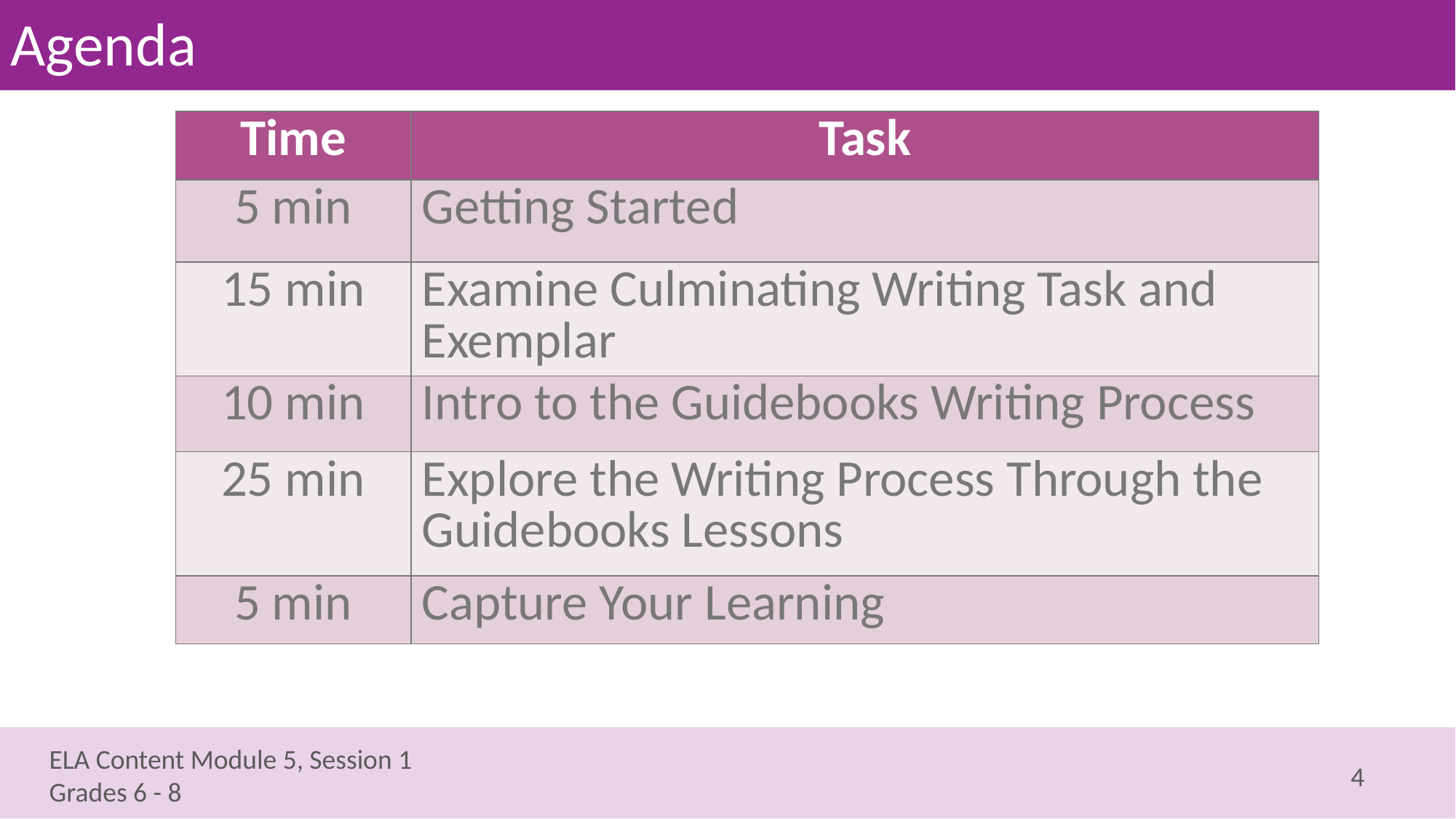

# Agenda
| Time | Task |
| --- | --- |
| 5 min | Getting Started |
| 15 min | Examine Culminating Writing Task and Exemplar |
| 10 min | Intro to the Guidebooks Writing Process |
| 25 min | Explore the Writing Process Through the Guidebooks Lessons |
| 5 min | Capture Your Learning |
4